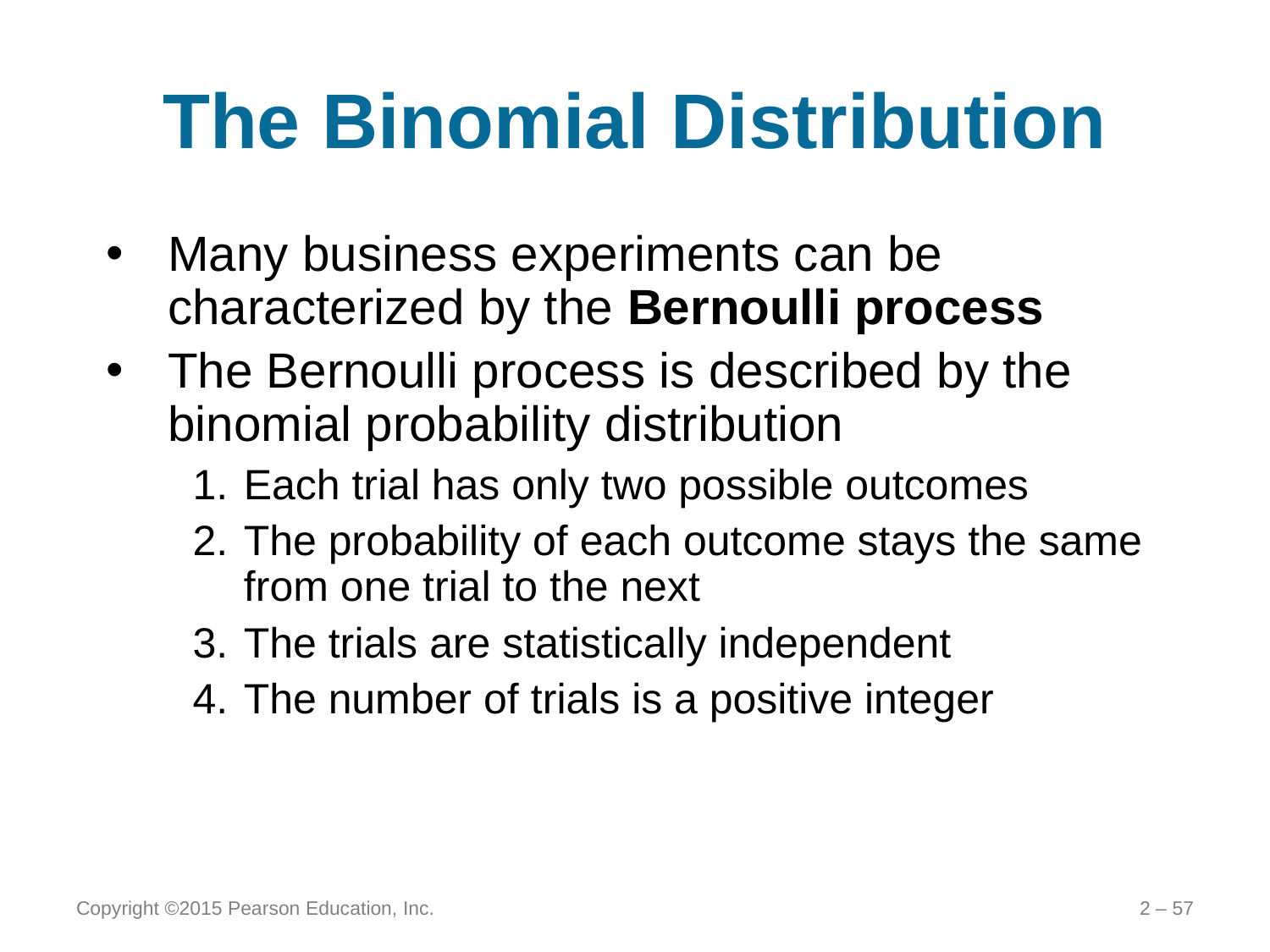

# The Binomial Distribution
Many business experiments can be characterized by the Bernoulli process
The Bernoulli process is described by the binomial probability distribution
Each trial has only two possible outcomes
The probability of each outcome stays the same from one trial to the next
The trials are statistically independent
The number of trials is a positive integer
Copyright ©2015 Pearson Education, Inc.
2 – 57